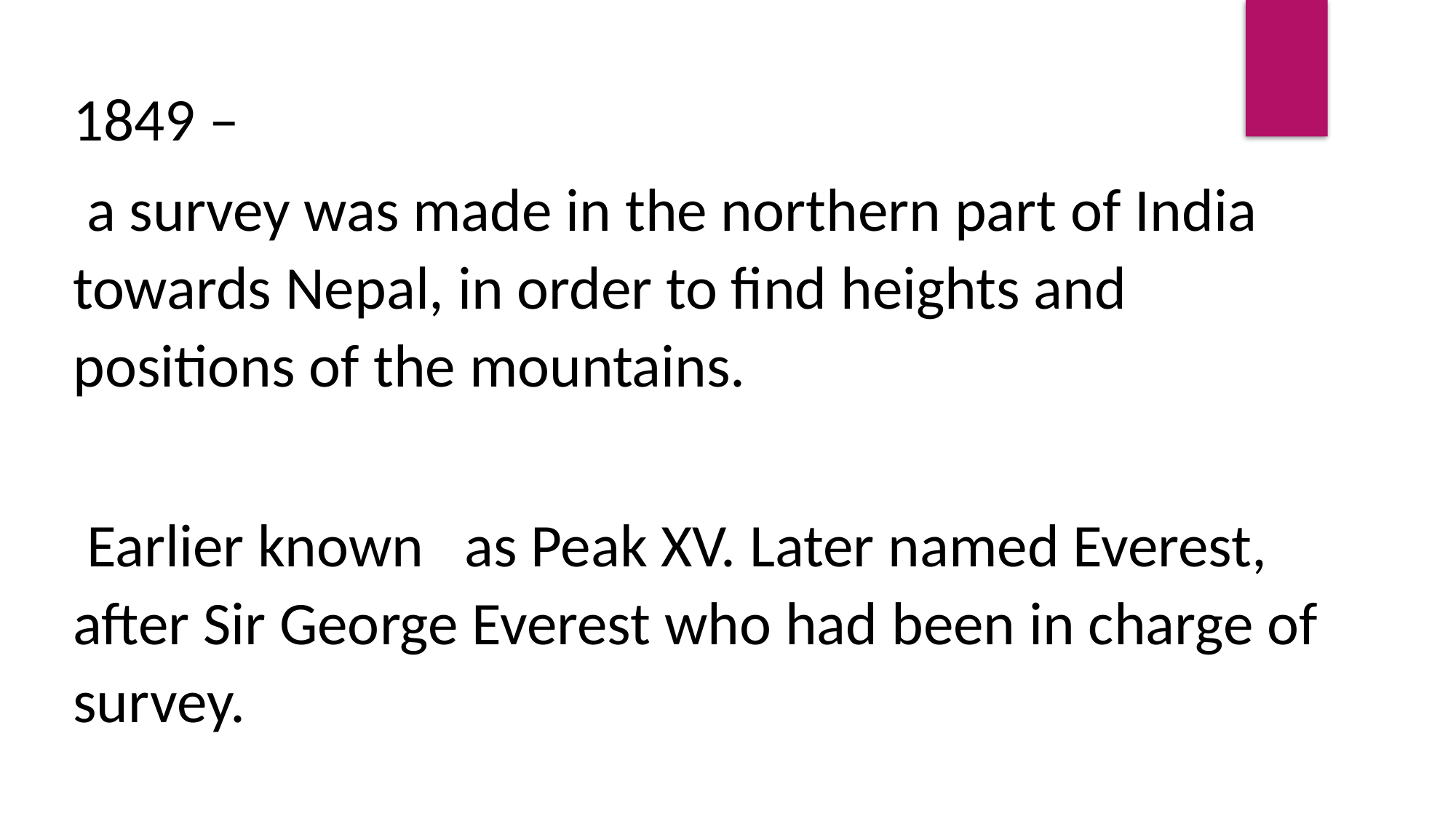

1849 –
 a survey was made in the northern part of India towards Nepal, in order to find heights and positions of the mountains.

 Earlier known   as Peak XV. Later named Everest, after Sir George Everest who had been in charge of survey.